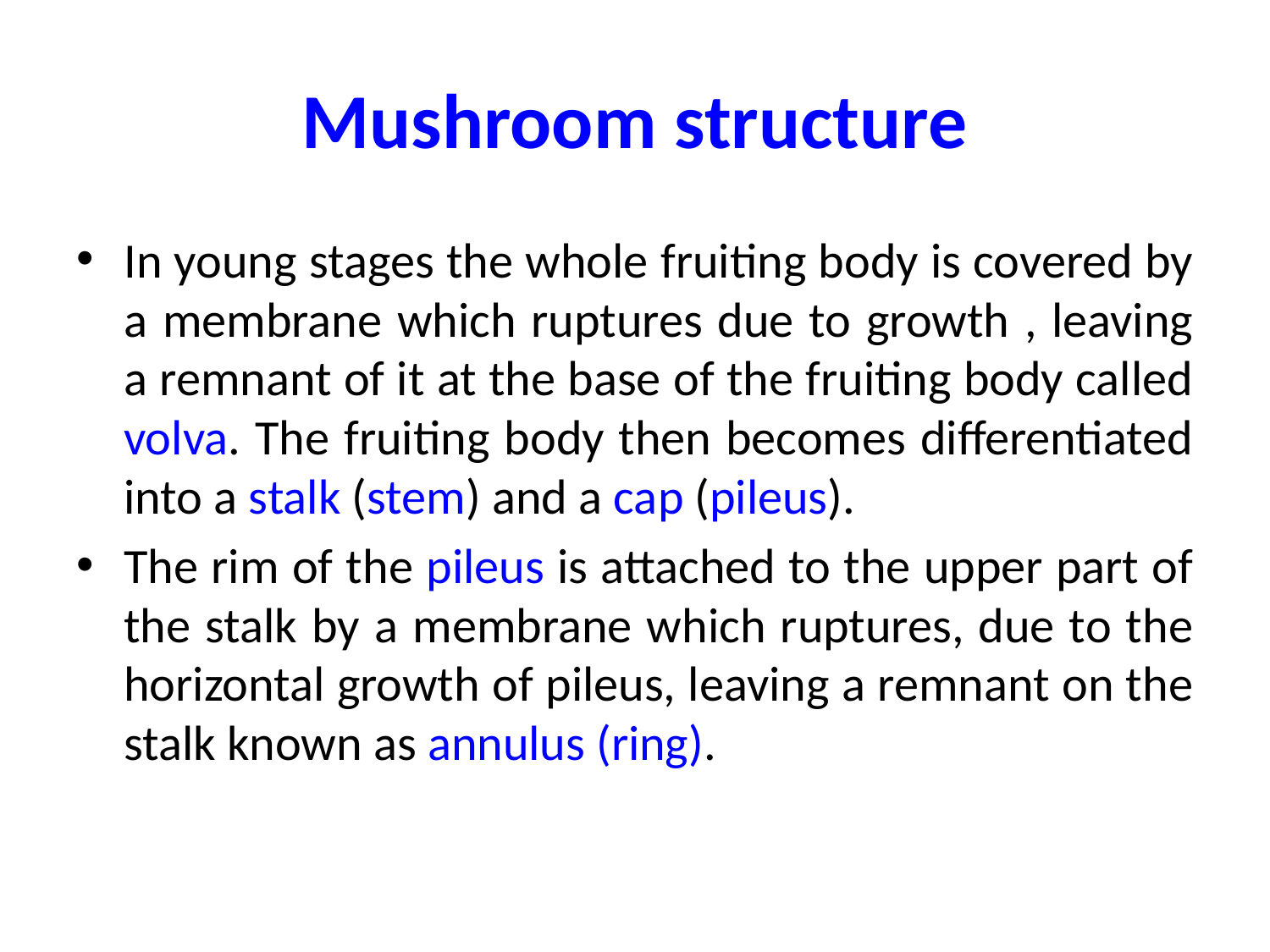

# Mushroom structure
In young stages the whole fruiting body is covered by a membrane which ruptures due to growth , leaving a remnant of it at the base of the fruiting body called volva. The fruiting body then becomes differentiated into a stalk (stem) and a cap (pileus).
The rim of the pileus is attached to the upper part of the stalk by a membrane which ruptures, due to the horizontal growth of pileus, leaving a remnant on the stalk known as annulus (ring).